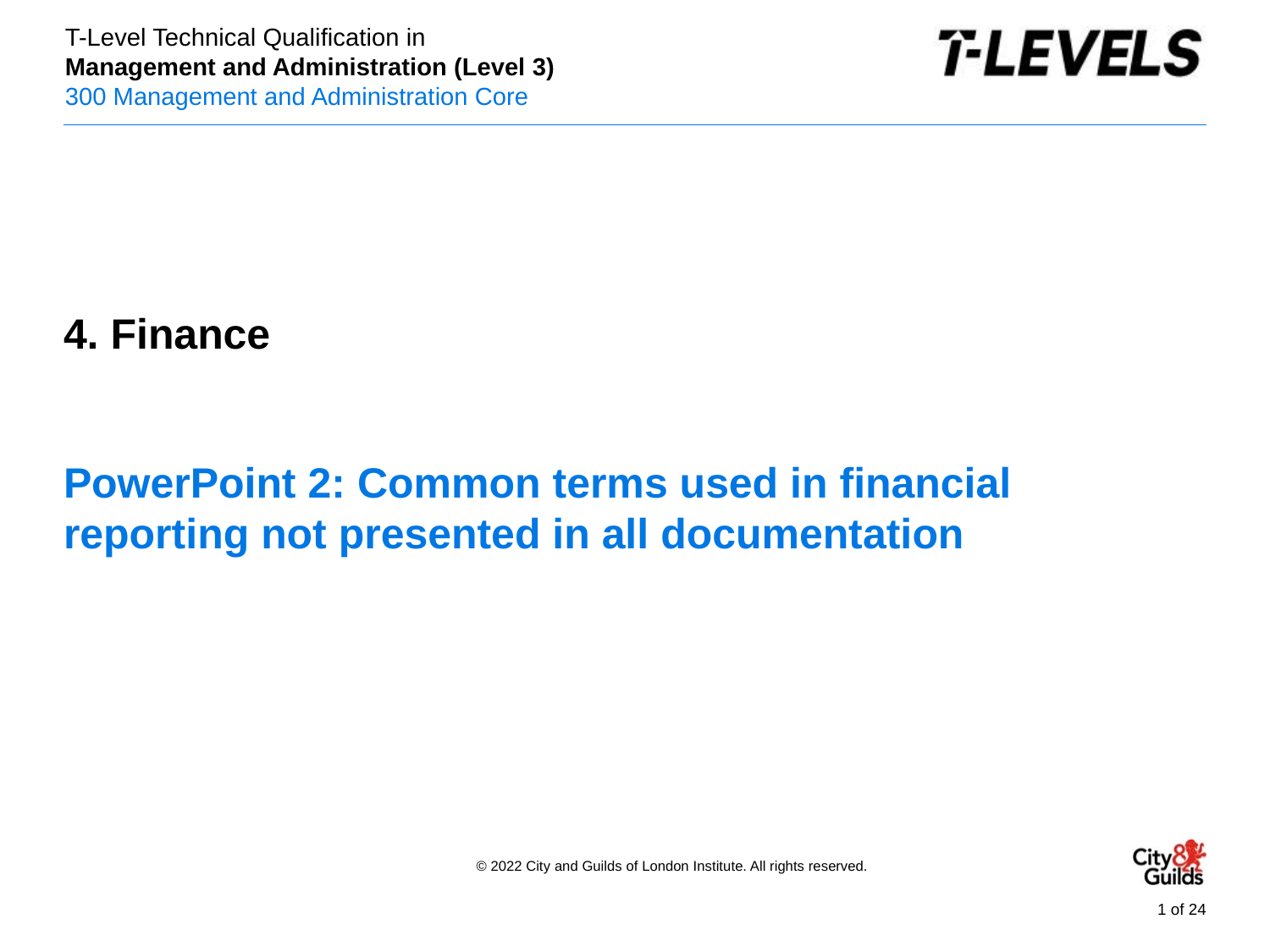

PowerPoint presentation
4. Finance
# PowerPoint 2: Common terms used in financial reporting not presented in all documentation